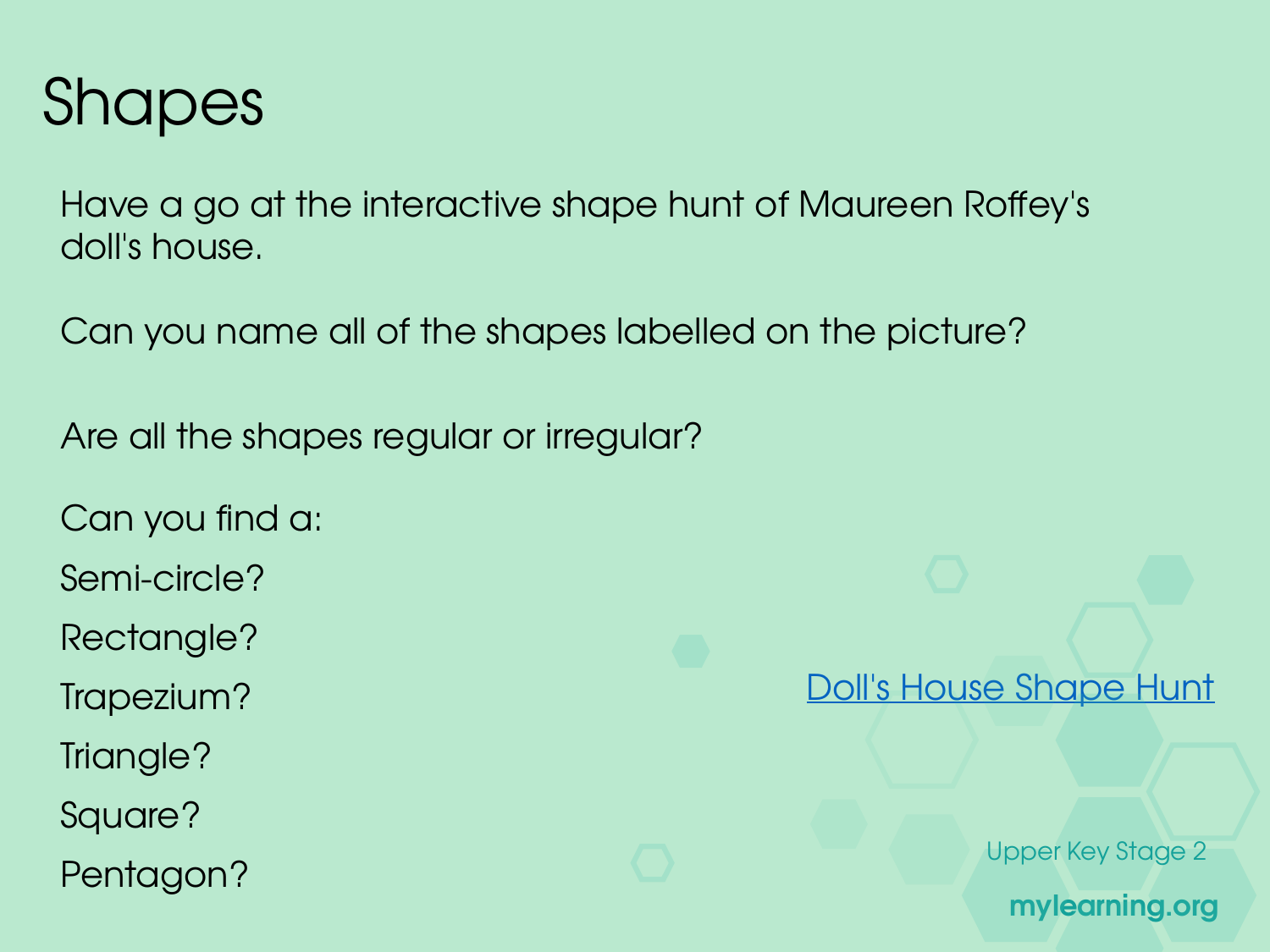

# Shapes
Have a go at the interactive shape hunt of Maureen Roffey's doll's house.

Can you name all of the shapes labelled on the picture?

Are all the shapes regular or irregular?
Can you find a:
Semi-circle?
Rectangle?
Trapezium?
Triangle?
Square?
Pentagon?

mylearning.org
Doll's House Shape Hunt
Upper Key Stage 2